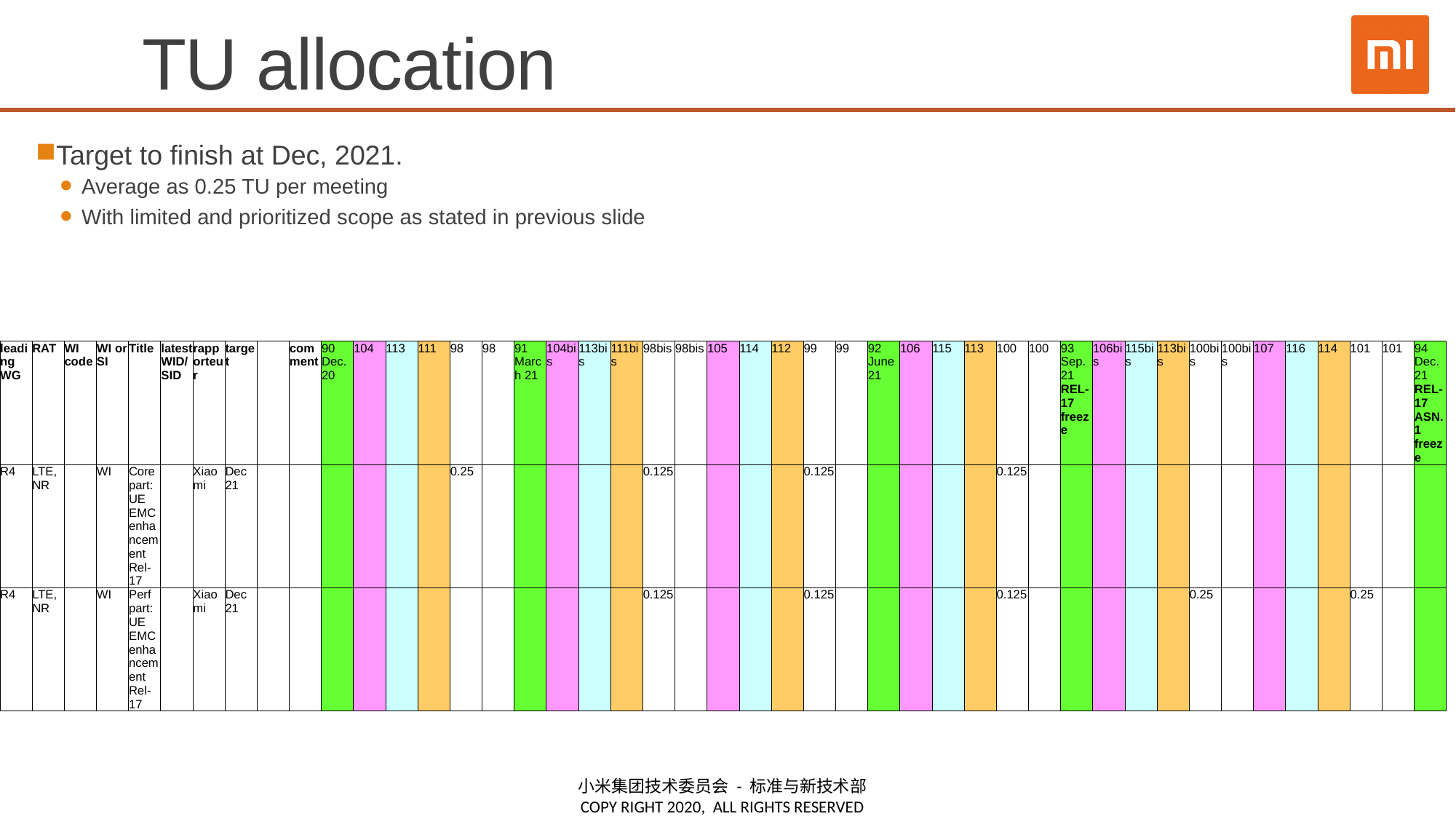

# TU allocation
Target to finish at Dec, 2021.
Average as 0.25 TU per meeting
With limited and prioritized scope as stated in previous slide

| leading WG | RAT | WI code | WI or SI | Title | latest WID/SID | rapporteur | target |  | comment | 90 Dec.20 | 104 | 113 | 111 | 98 | 98 | 91 March 21 | 104bis | 113bis | 111bis | 98bis | 98bis | 105 | 114 | 112 | 99 | 99 | 92 June 21 | 106 | 115 | 113 | 100 | 100 | 93 Sep.21 REL-17 freeze | 106bis | 115bis | 113bis | 100bis | 100bis | 107 | 116 | 114 | 101 | 101 | 94 Dec.21 REL-17 ASN.1 freeze |
| --- | --- | --- | --- | --- | --- | --- | --- | --- | --- | --- | --- | --- | --- | --- | --- | --- | --- | --- | --- | --- | --- | --- | --- | --- | --- | --- | --- | --- | --- | --- | --- | --- | --- | --- | --- | --- | --- | --- | --- | --- | --- | --- | --- | --- |
| R4 | LTE, NR |  | WI | Core part: UE EMC enhancement Rel-17 |  | Xiaomi | Dec 21 |  |  |  |  |  |  | 0.25 |  |  |  |  |  | 0.125 |  |  |  |  | 0.125 |  |  |  |  |  | 0.125 |  |  |  |  |  |  |  |  |  |  |  |  |  |
| R4 | LTE, NR |  | WI | Perf part: UE EMC enhancement Rel-17 |  | Xiaomi | Dec 21 |  |  |  |  |  |  |  |  |  |  |  |  | 0.125 |  |  |  |  | 0.125 |  |  |  |  |  | 0.125 |  |  |  |  |  | 0.25 |  |  |  |  | 0.25 |  |  |